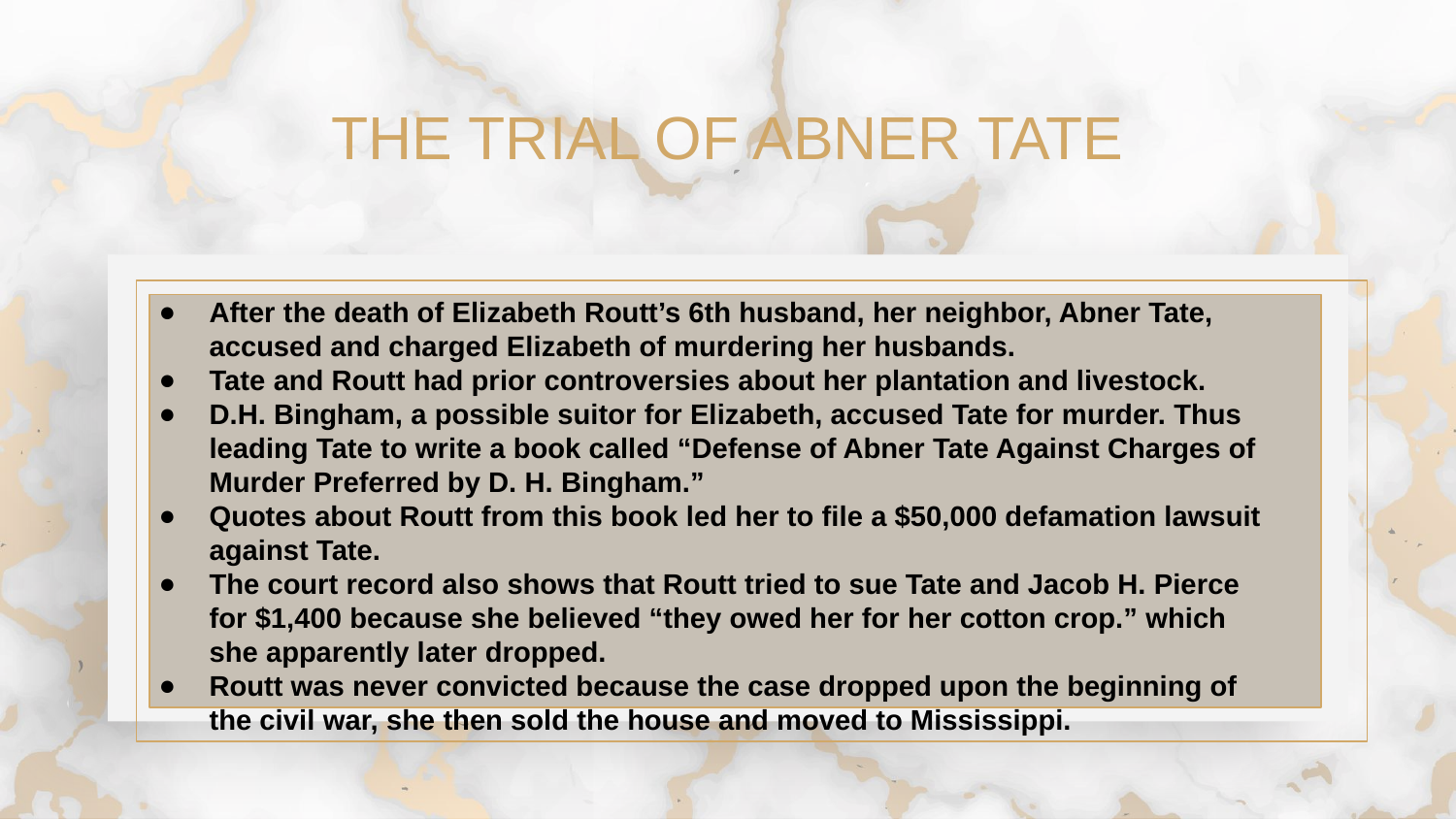

THE TRIAL OF ABNER TATE
After the death of Elizabeth Routt’s 6th husband, her neighbor, Abner Tate, accused and charged Elizabeth of murdering her husbands.
Tate and Routt had prior controversies about her plantation and livestock.
D.H. Bingham, a possible suitor for Elizabeth, accused Tate for murder. Thus leading Tate to write a book called “Defense of Abner Tate Against Charges of Murder Preferred by D. H. Bingham.”
Quotes about Routt from this book led her to file a $50,000 defamation lawsuit against Tate.
The court record also shows that Routt tried to sue Tate and Jacob H. Pierce for $1,400 because she believed “they owed her for her cotton crop.” which she apparently later dropped.
Routt was never convicted because the case dropped upon the beginning of the civil war, she then sold the house and moved to Mississippi.